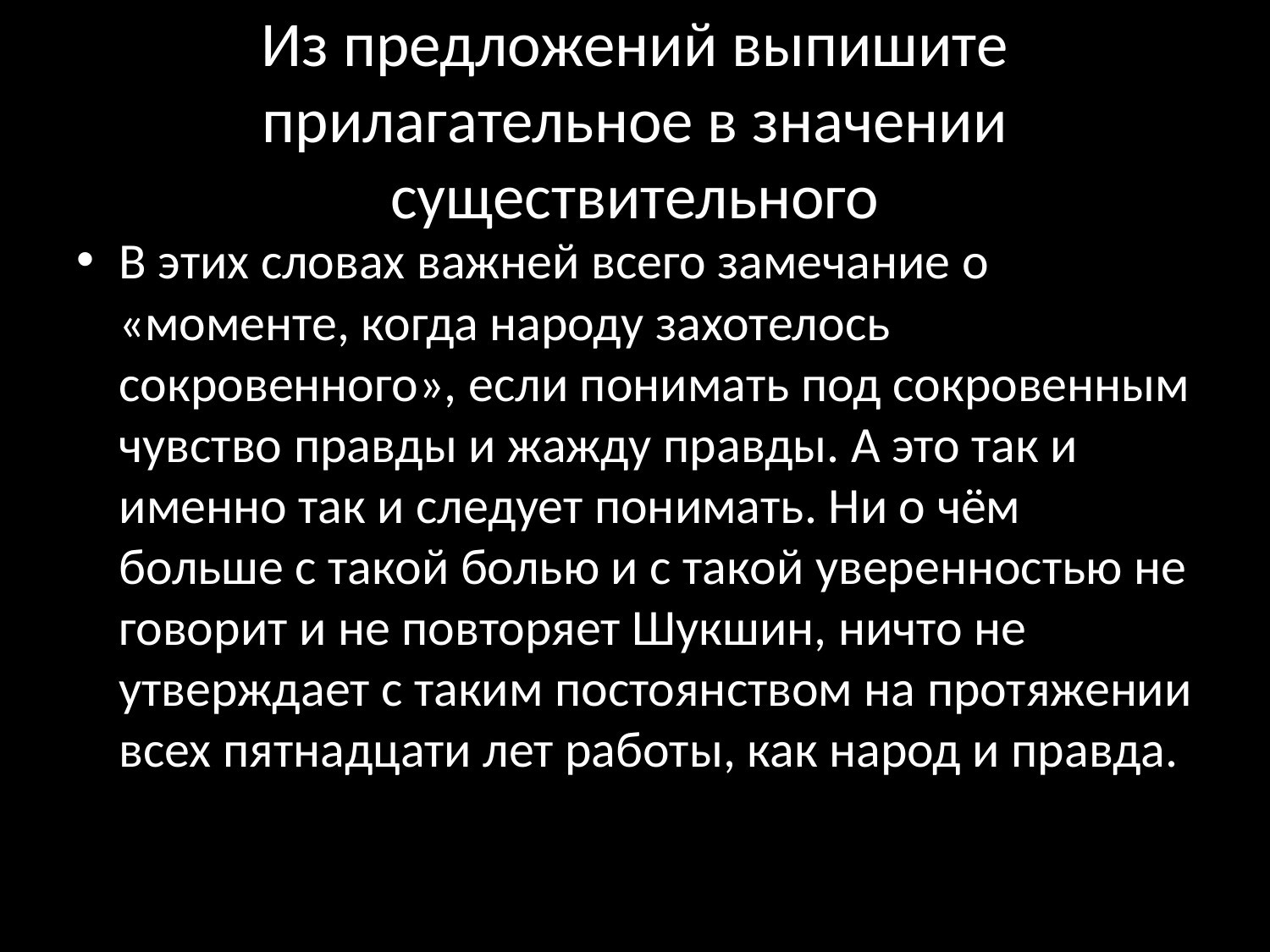

# Из предложений выпишите прилагательное в значении существительного
В этих словах важней всего замечание о «моменте, когда народу захотелось сокровенного», если понимать под сокровенным чувство правды и жажду правды. А это так и именно так и следует понимать. Ни о чём больше с такой болью и с такой уверенностью не говорит и не повторяет Шукшин, ничто не утверждает с таким постоянством на протяжении всех пятнадцати лет работы, как народ и правда.